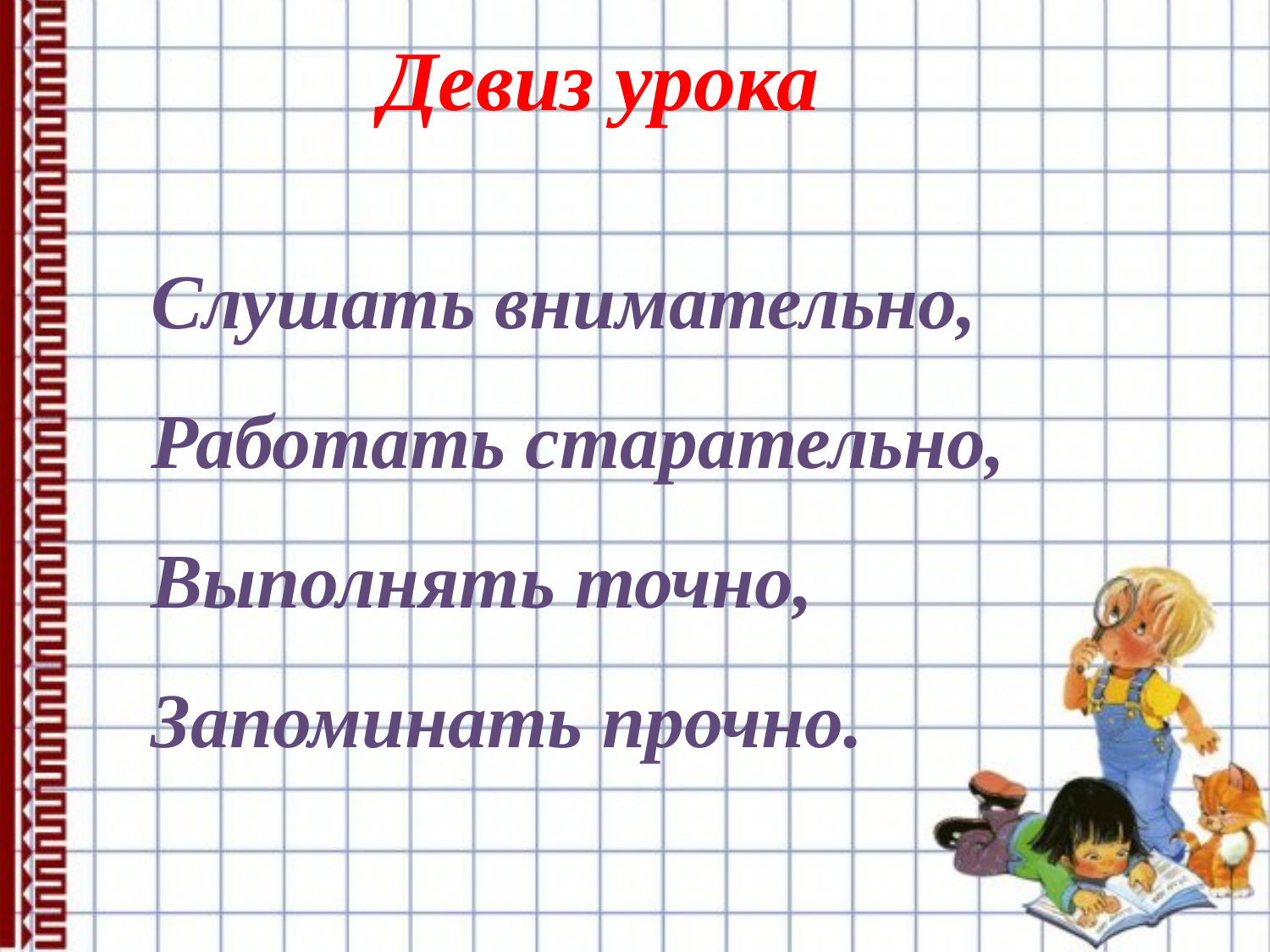

Девиз урока
Слушать внимательно,
Работать старательно,
Выполнять точно,
Запоминать прочно.